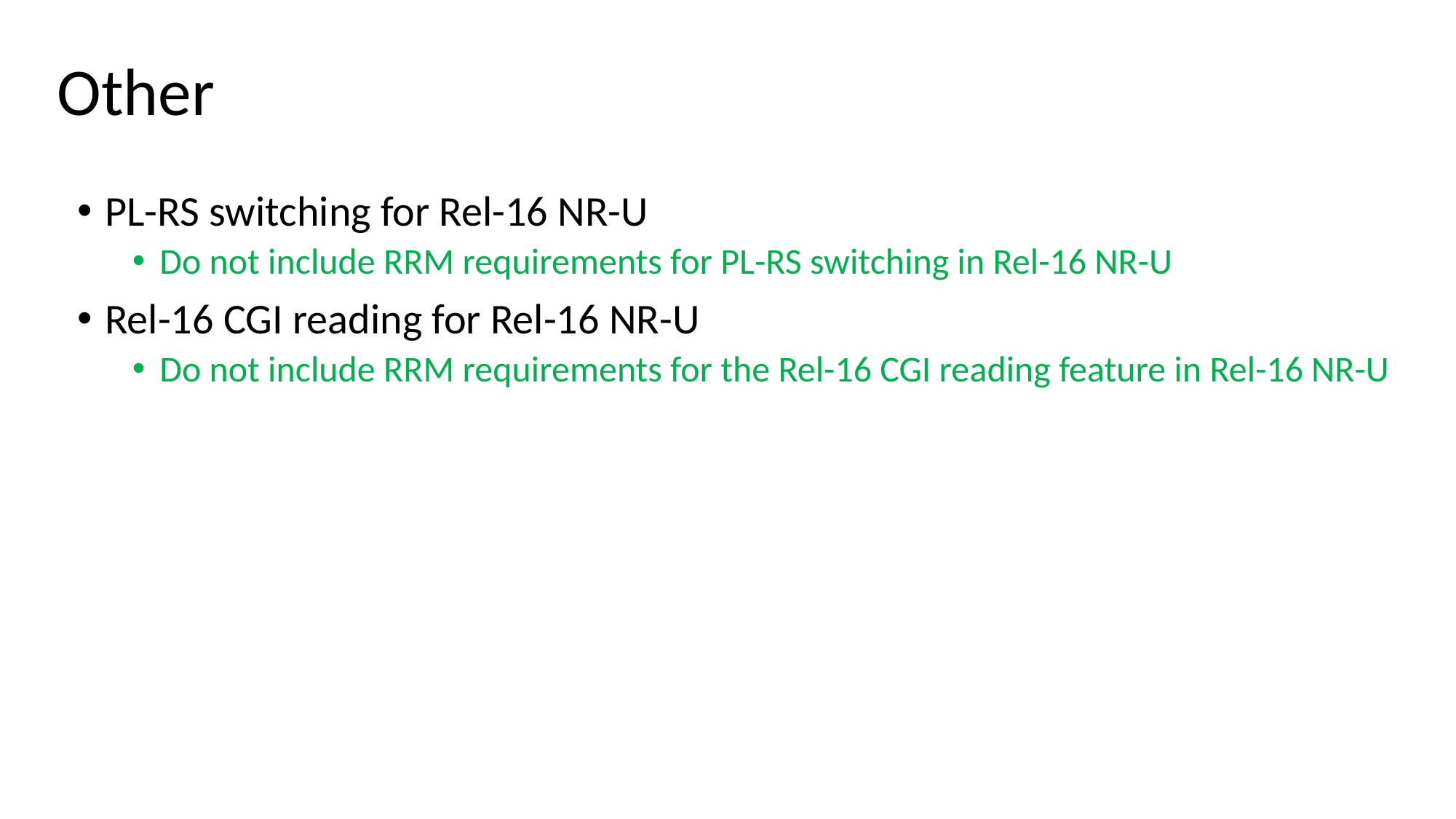

# Other
PL-RS switching for Rel-16 NR-U
Do not include RRM requirements for PL-RS switching in Rel-16 NR-U
Rel-16 CGI reading for Rel-16 NR-U
Do not include RRM requirements for the Rel-16 CGI reading feature in Rel-16 NR-U